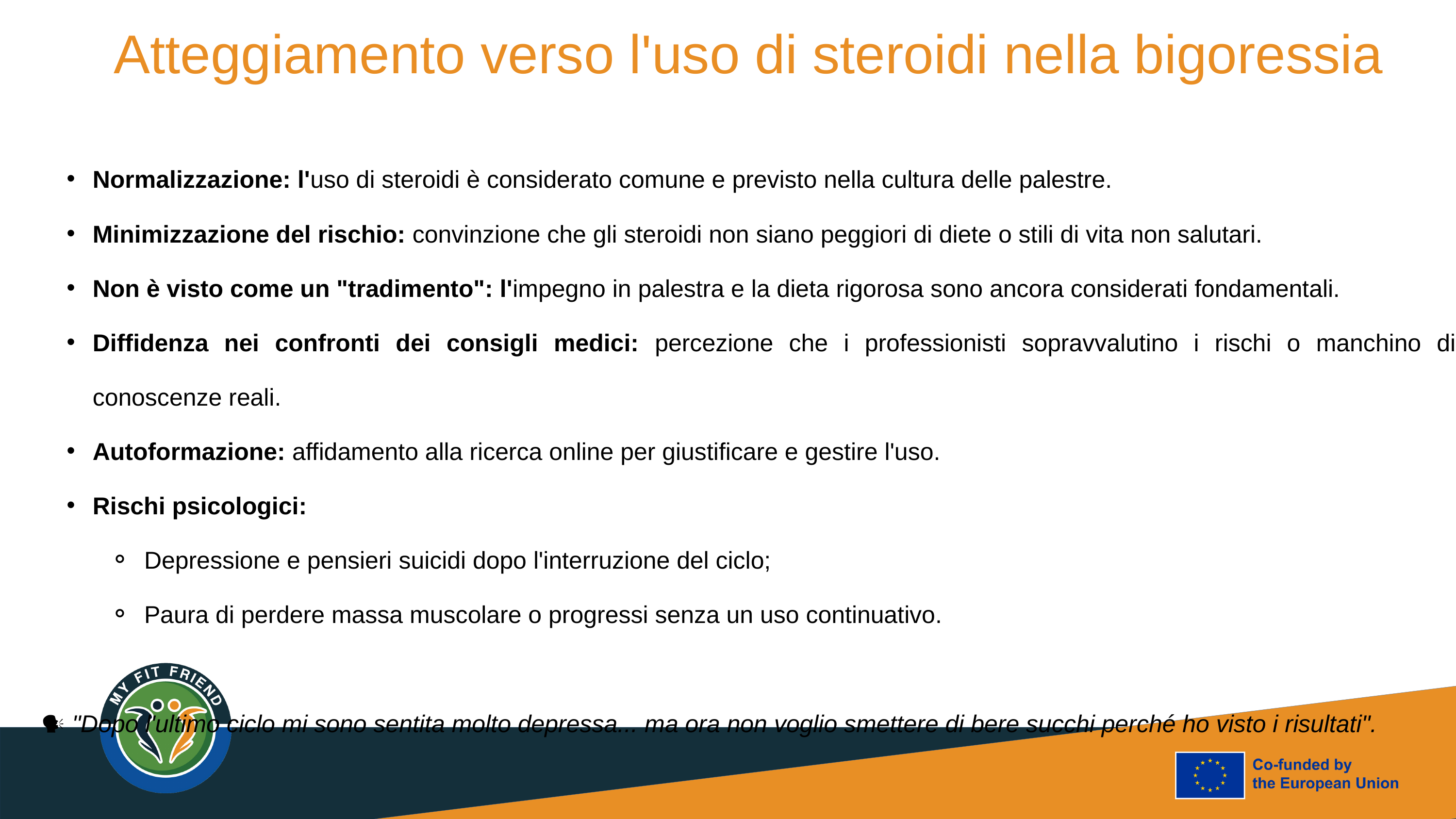

Atteggiamento verso l'uso di steroidi nella bigoressia

Normalizzazione: l'uso di steroidi è considerato comune e previsto nella cultura delle palestre.
Minimizzazione del rischio: convinzione che gli steroidi non siano peggiori di diete o stili di vita non salutari.
Non è visto come un "tradimento": l'impegno in palestra e la dieta rigorosa sono ancora considerati fondamentali.
Diffidenza nei confronti dei consigli medici: percezione che i professionisti sopravvalutino i rischi o manchino di conoscenze reali.
Autoformazione: affidamento alla ricerca online per giustificare e gestire l'uso.
Rischi psicologici:
Depressione e pensieri suicidi dopo l'interruzione del ciclo;
Paura di perdere massa muscolare o progressi senza un uso continuativo.

🗣 "Dopo l'ultimo ciclo mi sono sentita molto depressa... ma ora non voglio smettere di bere succhi perché ho visto i risultati".